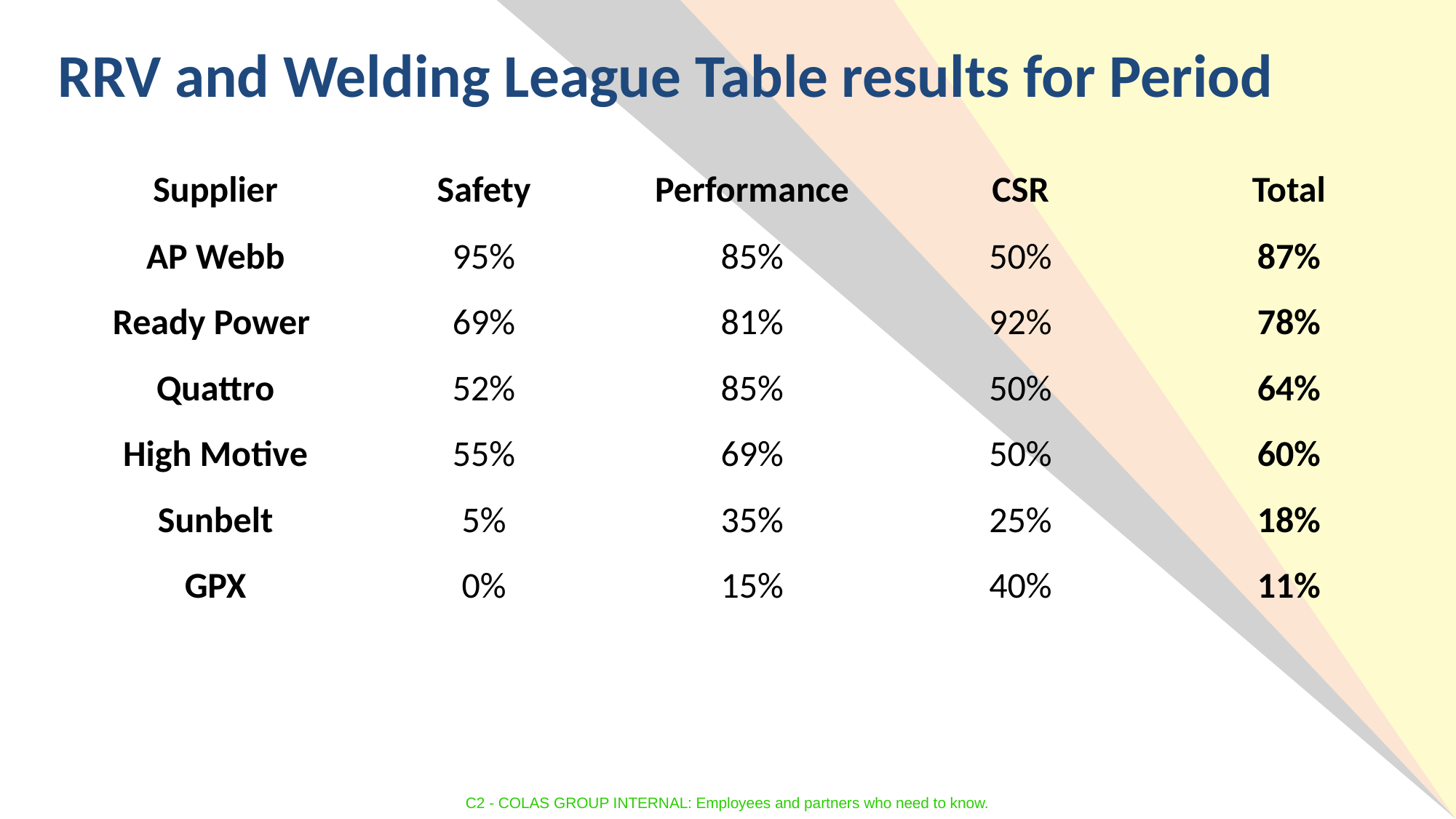

RRV and Welding League Table results for Period

| Supplier | Safety | Performance | CSR | Total |
| --- | --- | --- | --- | --- |
| AP Webb | 95% | 85% | 50% | 87% |
| Ready Power | 69% | 81% | 92% | 78% |
| Quattro | 52% | 85% | 50% | 64% |
| High Motive | 55% | 69% | 50% | 60% |
| Sunbelt | 5% | 35% | 25% | 18% |
| GPX | 0% | 15% | 40% | 11% |